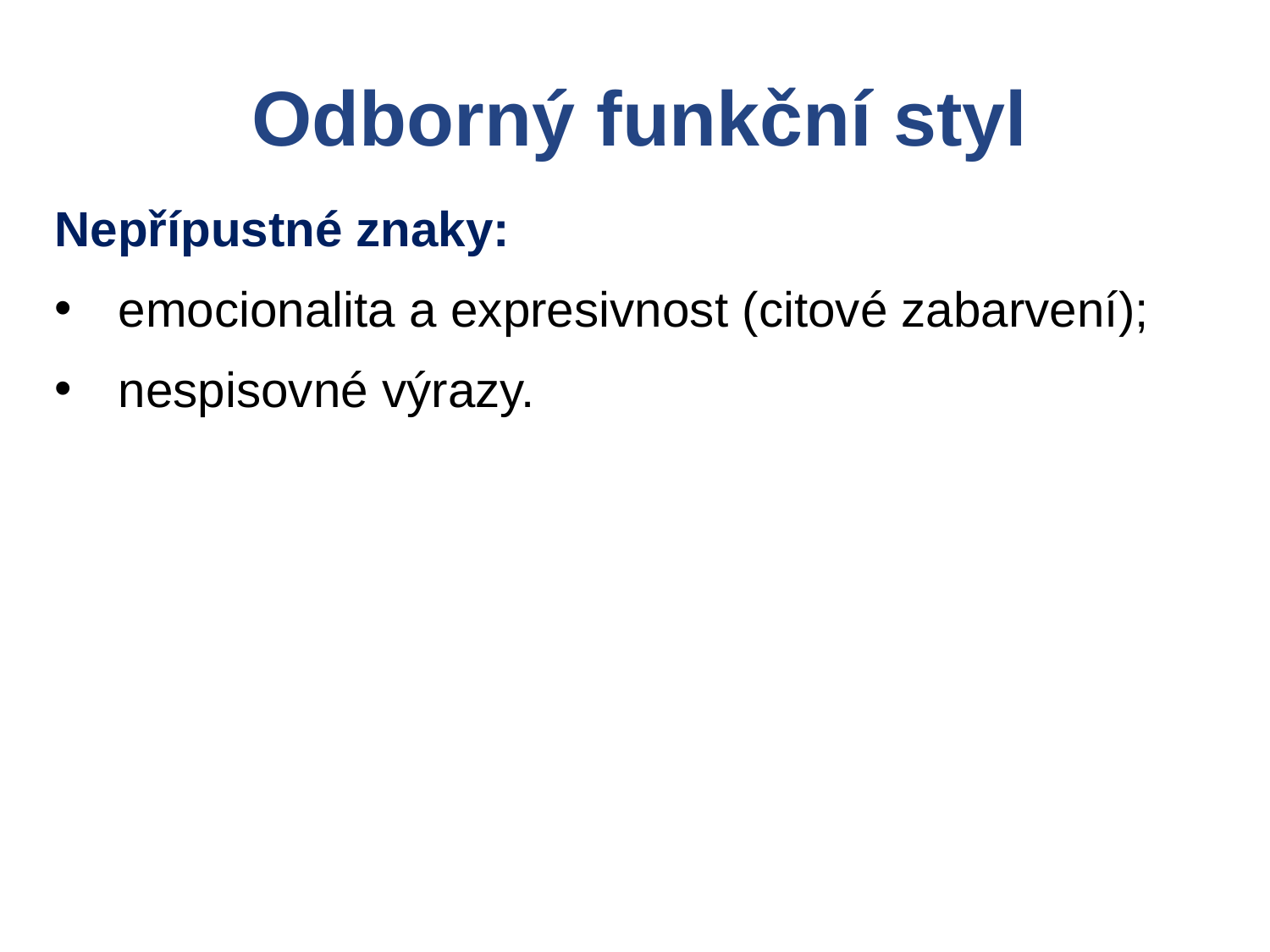

Odborný funkční styl
Nepřípustné znaky:
emocionalita a expresivnost (citové zabarvení);
nespisovné výrazy.